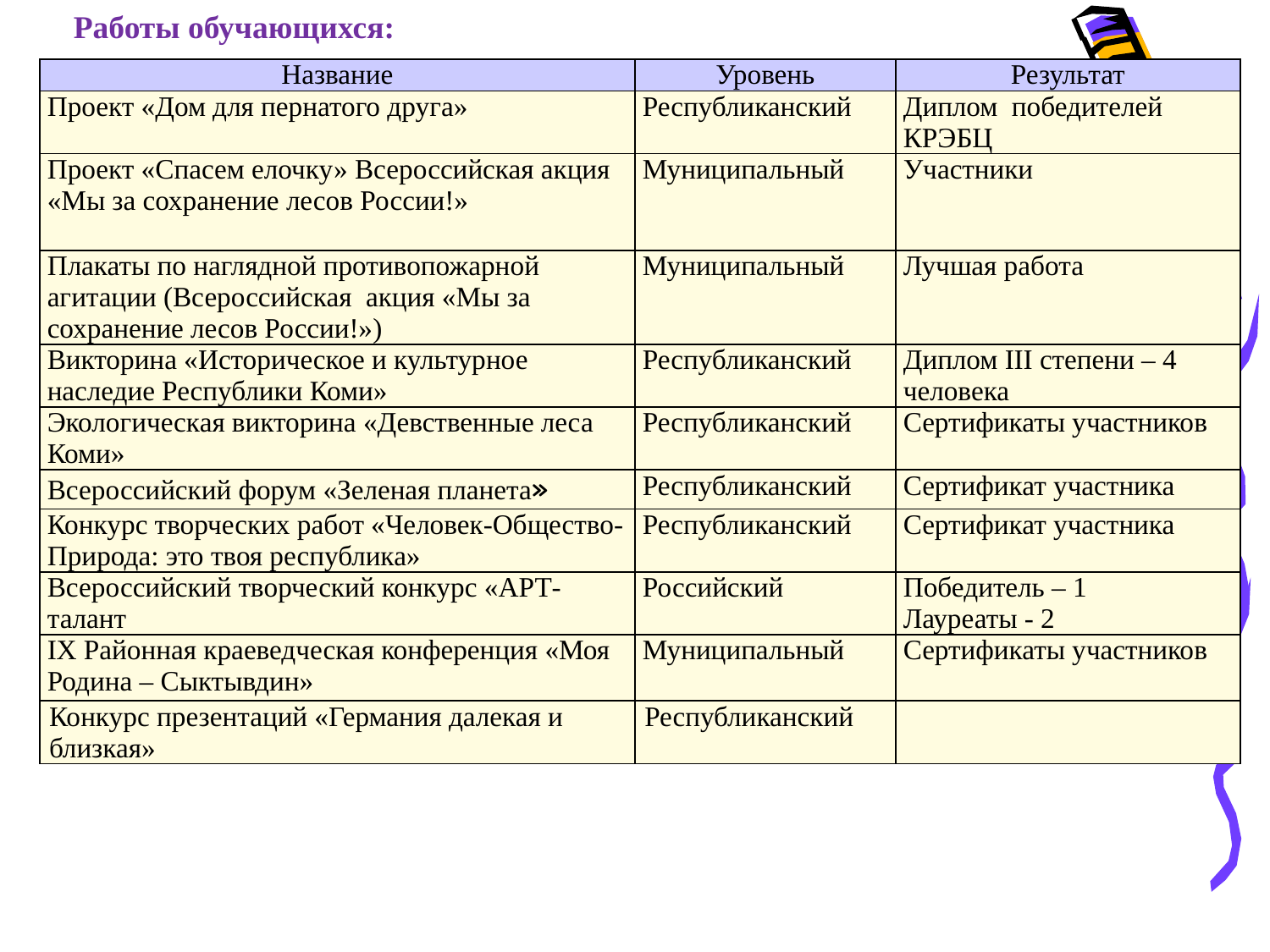

Работы обучающихся:
| Название | Уровень | Результат |
| --- | --- | --- |
| Проект «Дом для пернатого друга» | Республиканский | Диплом победителей КРЭБЦ |
| Проект «Спасем елочку» Всероссийская акция «Мы за сохранение лесов России!» | Муниципальный | Участники |
| Плакаты по наглядной противопожарной агитации (Всероссийская акция «Мы за сохранение лесов России!») | Муниципальный | Лучшая работа |
| Викторина «Историческое и культурное наследие Республики Коми» | Республиканский | Диплом III степени – 4 человека |
| Экологическая викторина «Девственные леса Коми» | Республиканский | Сертификаты участников |
| Всероссийский форум «Зеленая планета» | Республиканский | Сертификат участника |
| Конкурс творческих работ «Человек-Общество-Природа: это твоя республика» | Республиканский | Сертификат участника |
| Всероссийский творческий конкурс «АРТ-талант | Российский | Победитель – 1 Лауреаты - 2 |
| IX Районная краеведческая конференция «Моя Родина – Сыктывдин» | Муниципальный | Сертификаты участников |
| Конкурс презентаций «Германия далекая и близкая» | Республиканский |  |